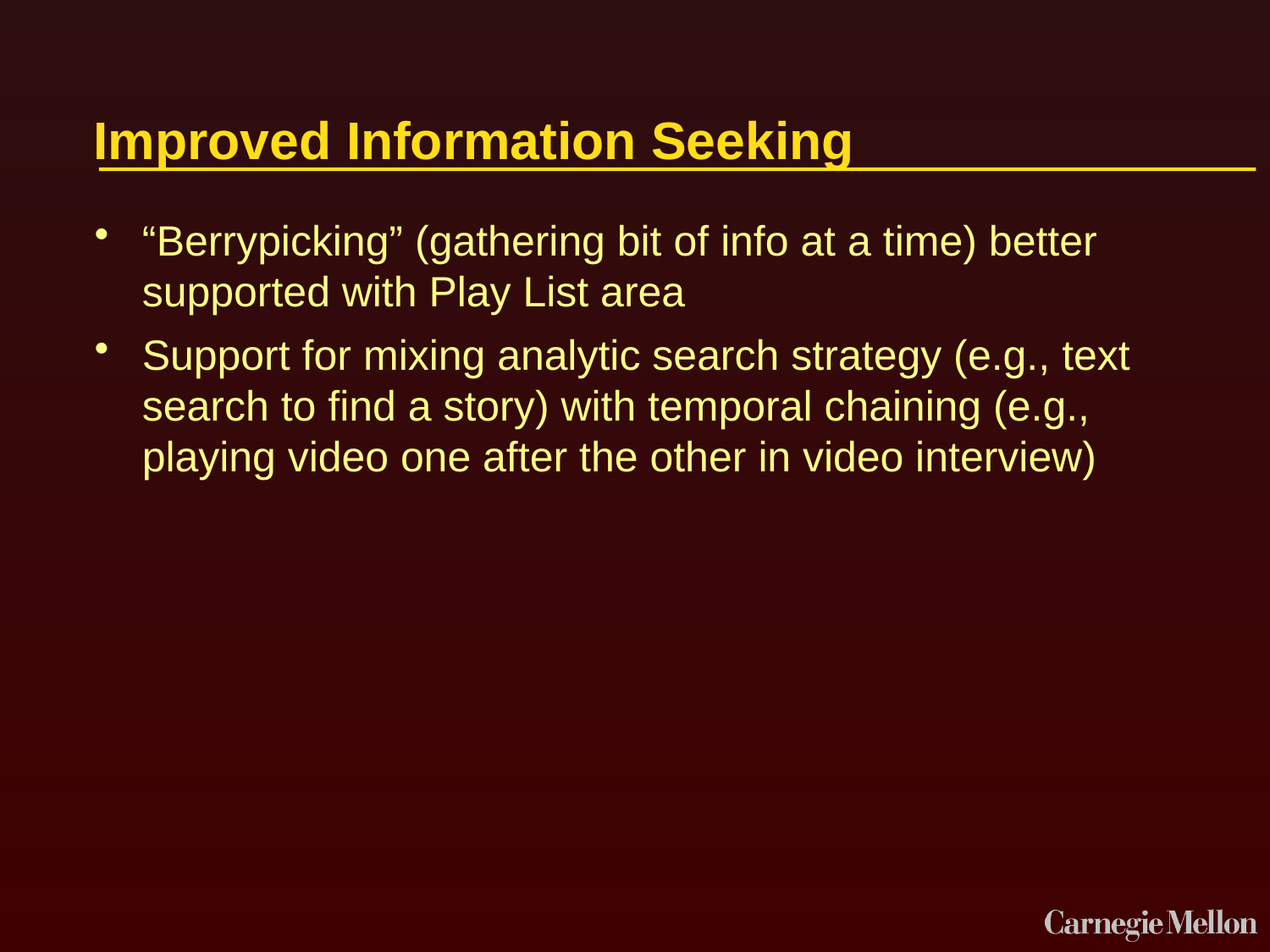

# Improved Information Seeking
“Berrypicking” (gathering bit of info at a time) better supported with Play List area
Support for mixing analytic search strategy (e.g., text search to find a story) with temporal chaining (e.g., playing video one after the other in video interview)